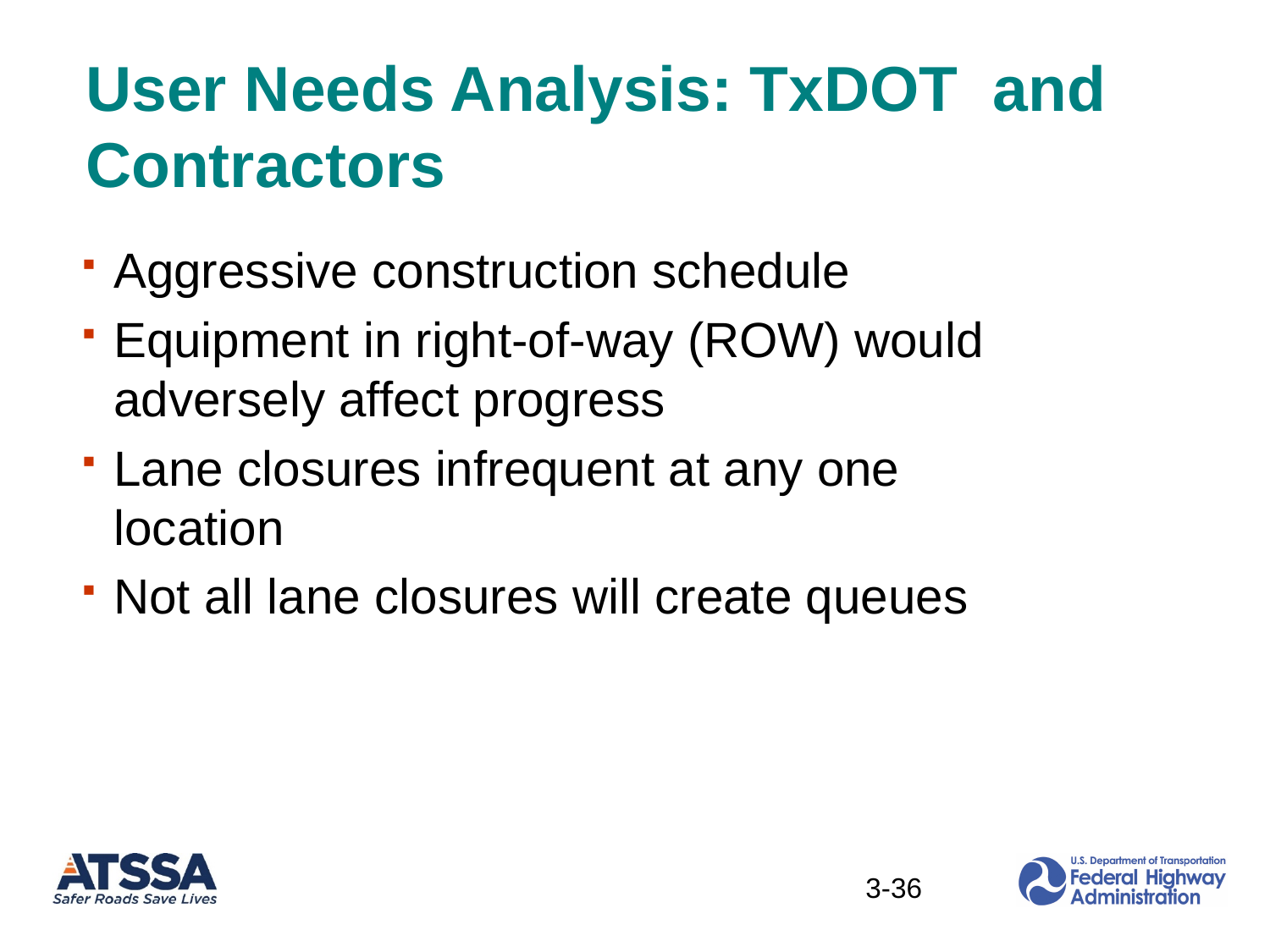

# User Needs Analysis: TxDOT  and Contractors
Aggressive construction schedule
Equipment in right-of-way (ROW) would adversely affect progress
Lane closures infrequent at any one location
Not all lane closures will create queues